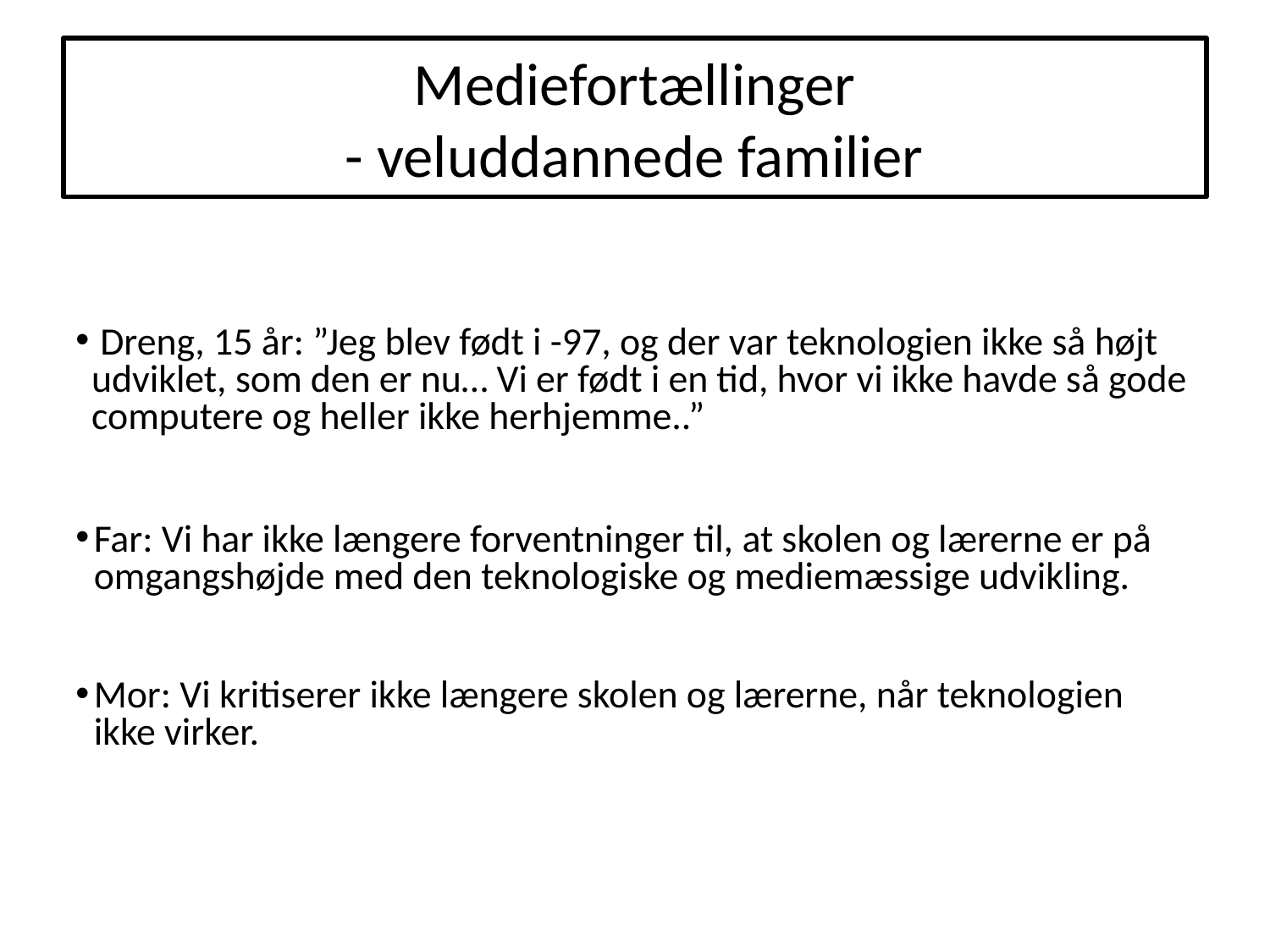

# Mediefortællinger - veluddannede familier

 Dreng, 15 år: ”Jeg blev født i -97, og der var teknologien ikke så højt udviklet, som den er nu… Vi er født i en tid, hvor vi ikke havde så gode computere og heller ikke herhjemme..”

Far: Vi har ikke længere forventninger til, at skolen og lærerne er på omgangshøjde med den teknologiske og mediemæssige udvikling.

Mor: Vi kritiserer ikke længere skolen og lærerne, når teknologien ikke virker.